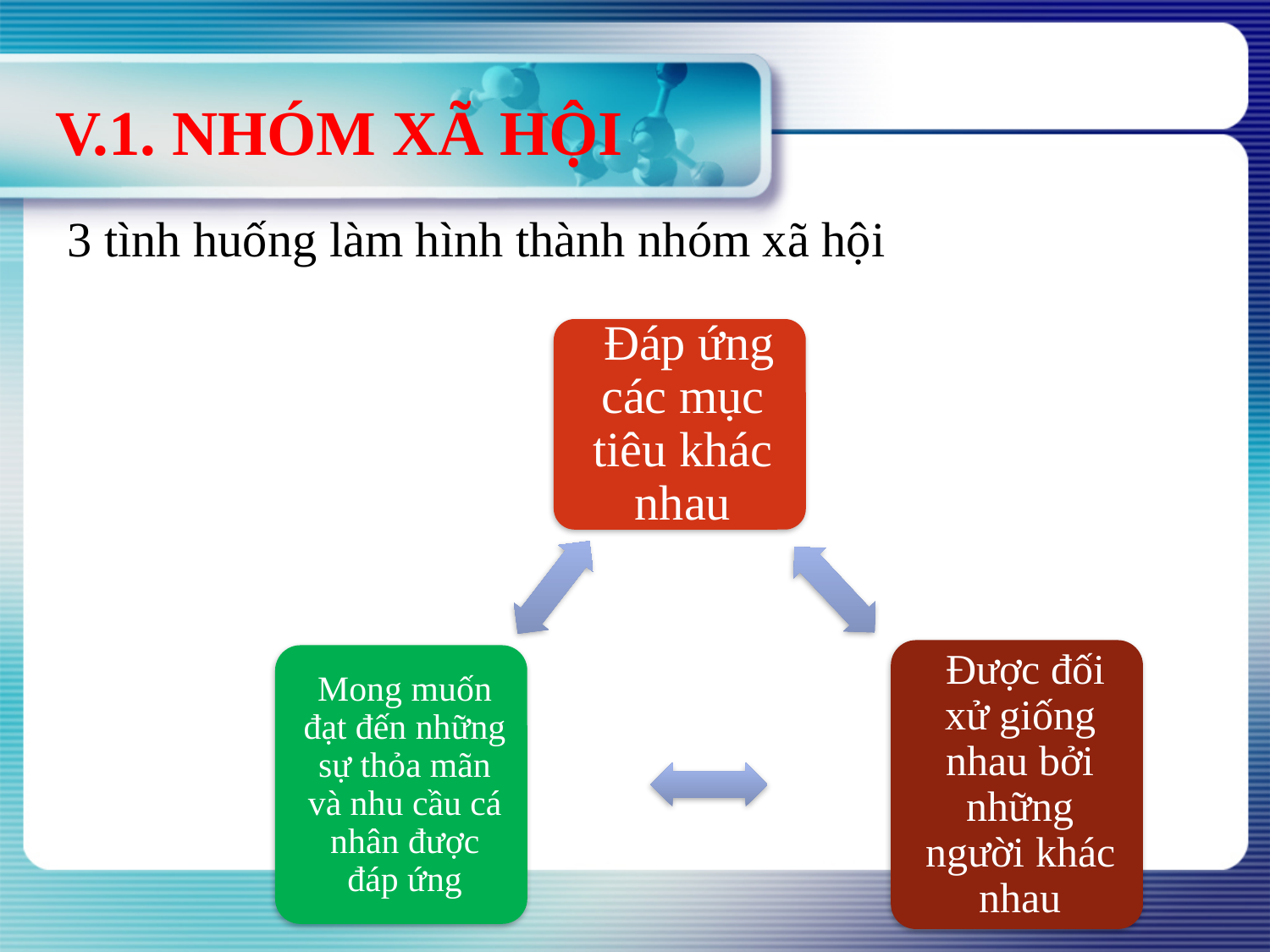

# V.1. NHÓM XÃ HỘI
 3 tình huống làm hình thành nhóm xã hội
 Đáp ứng các mục tiêu khác nhau

 Được đối xử giống nhau bởi những người khác nhau

Mong muốn đạt đến những sự thỏa mãn và nhu cầu cá nhân được đáp ứng